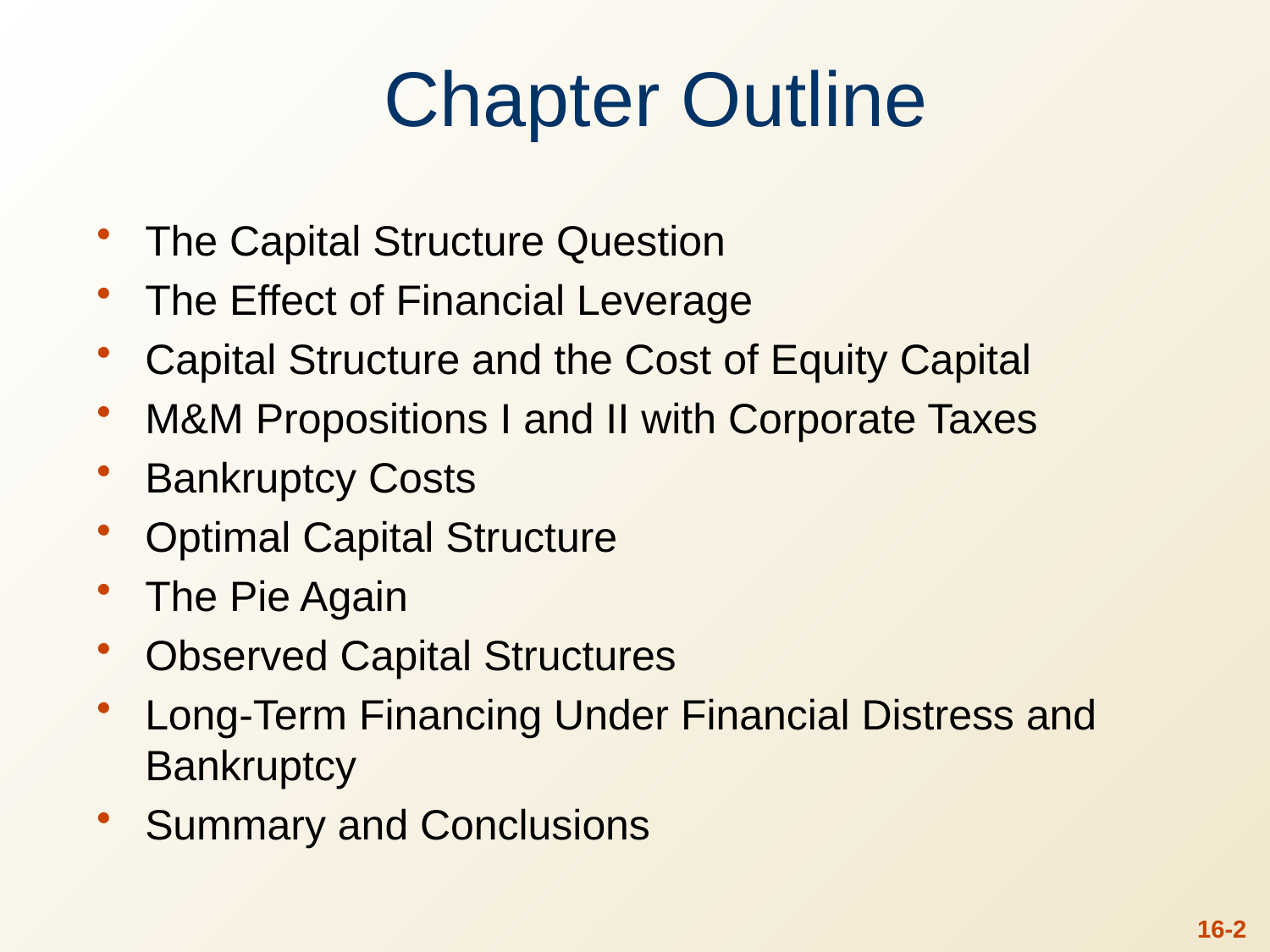

# Chapter Outline
The Capital Structure Question
The Effect of Financial Leverage
Capital Structure and the Cost of Equity Capital
M&M Propositions I and II with Corporate Taxes
Bankruptcy Costs
Optimal Capital Structure
The Pie Again
Observed Capital Structures
Long-Term Financing Under Financial Distress and Bankruptcy
Summary and Conclusions
16-2